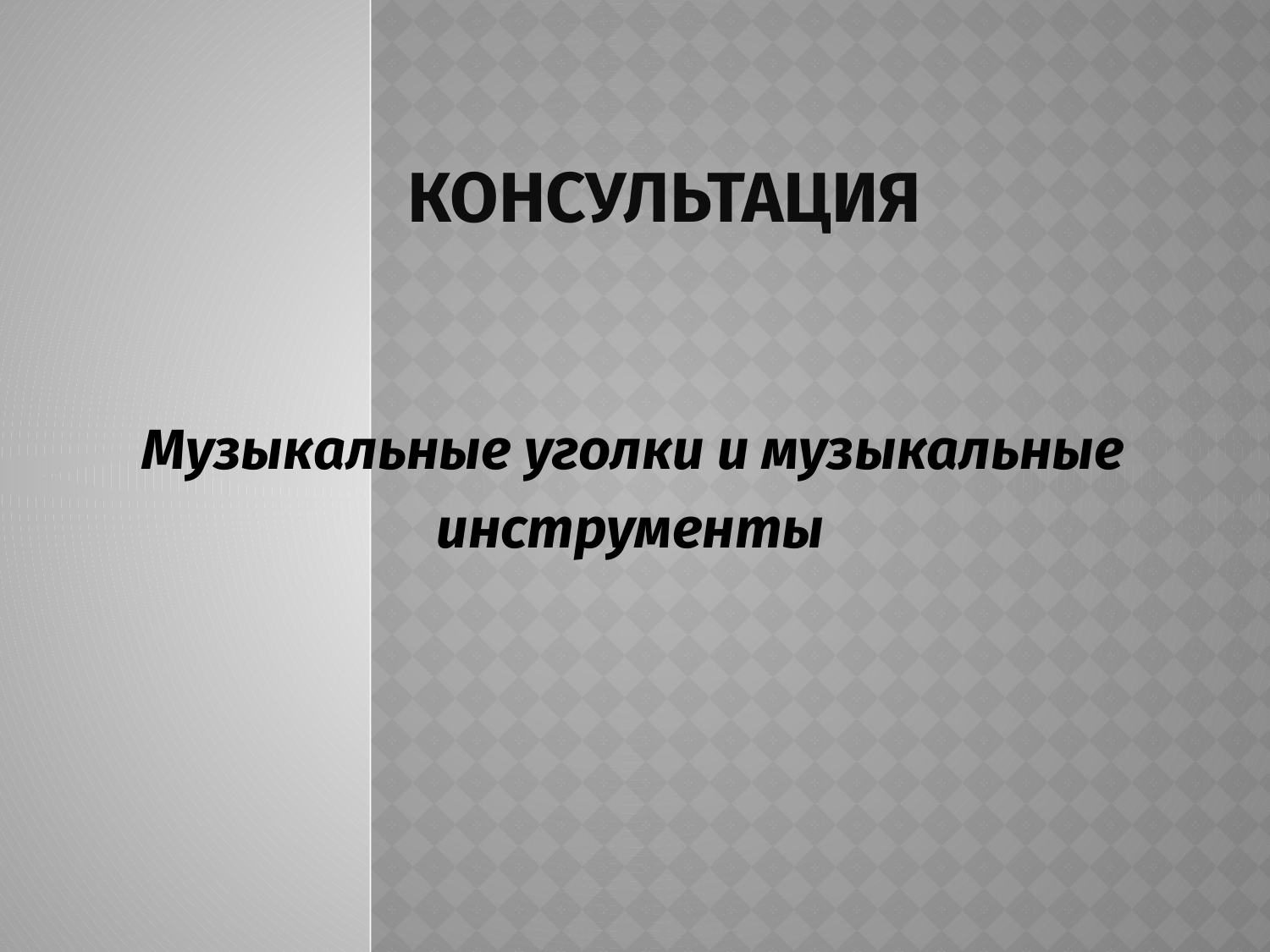

# консультация

Музыкальные уголки и музыкальные
инструменты